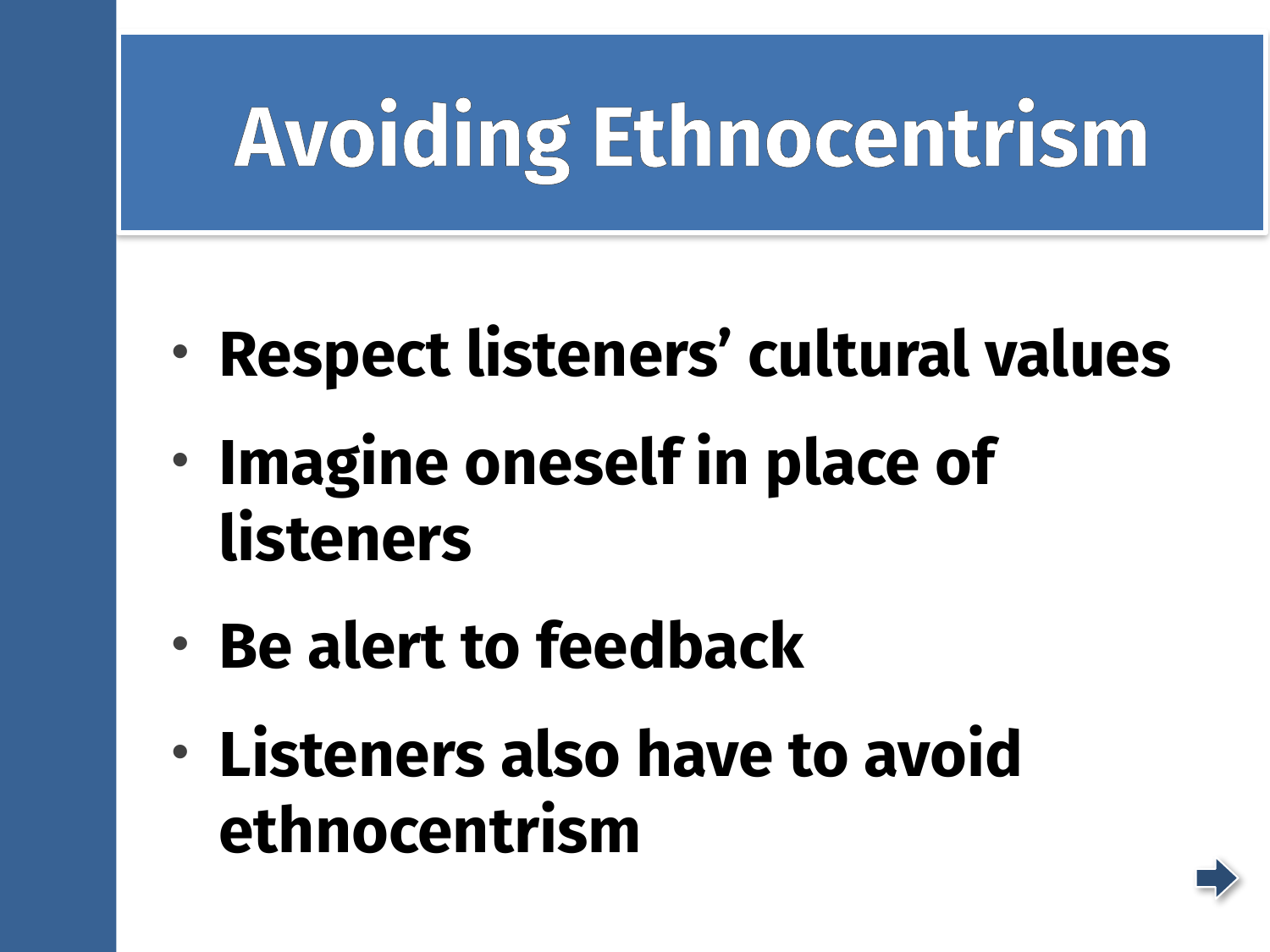

# Avoiding Ethnocentrism
Respect listeners’ cultural values
Imagine oneself in place of listeners
Be alert to feedback
Listeners also have to avoid ethnocentrism